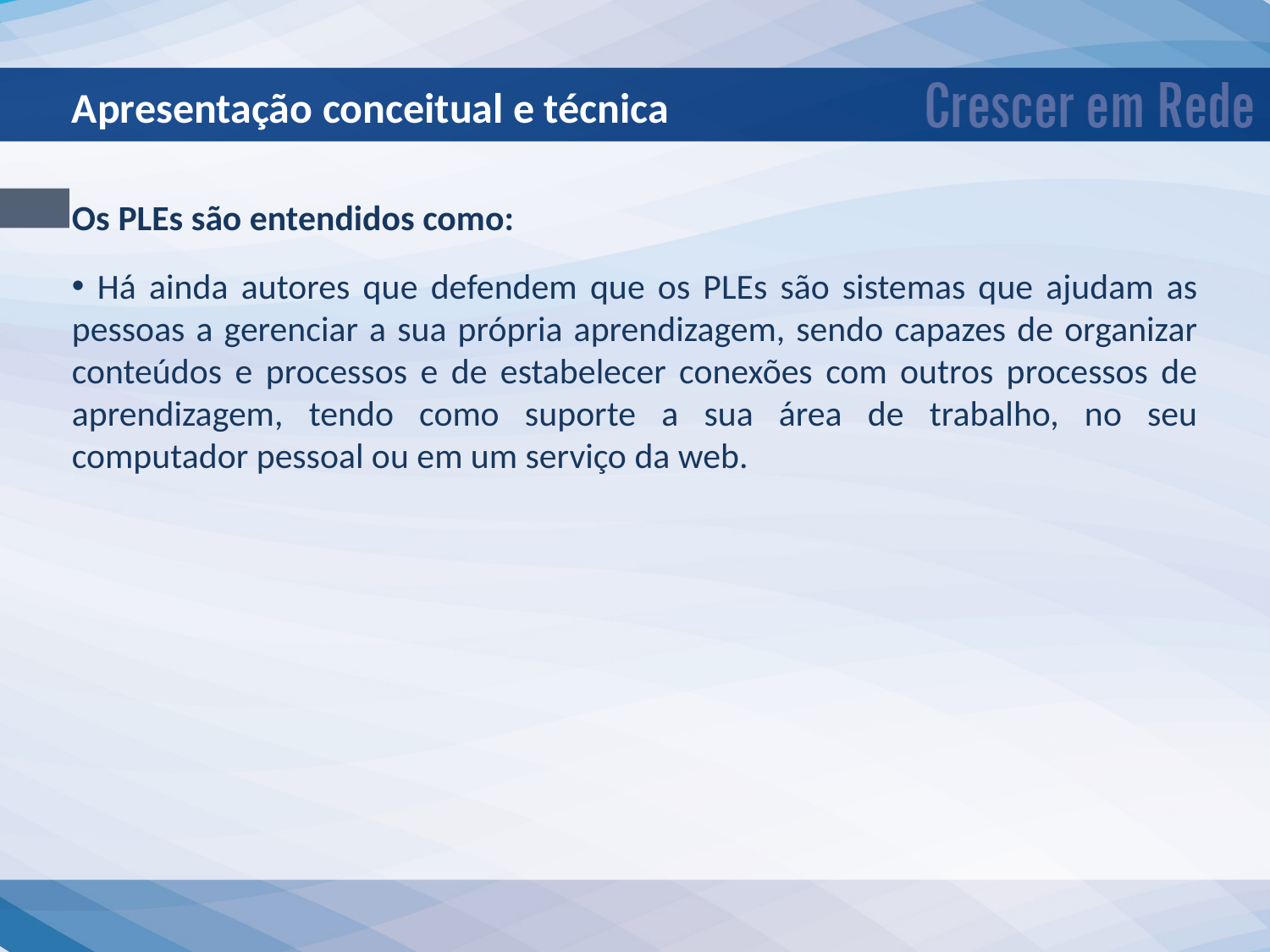

Apresentação conceitual e técnica
Os PLEs são entendidos como:

 Há ainda autores que defendem que os PLEs são sistemas que ajudam as pessoas a gerenciar a sua própria aprendizagem, sendo capazes de organizar conteúdos e processos e de estabelecer conexões com outros processos de aprendizagem, tendo como suporte a sua área de trabalho, no seu computador pessoal ou em um serviço da web.